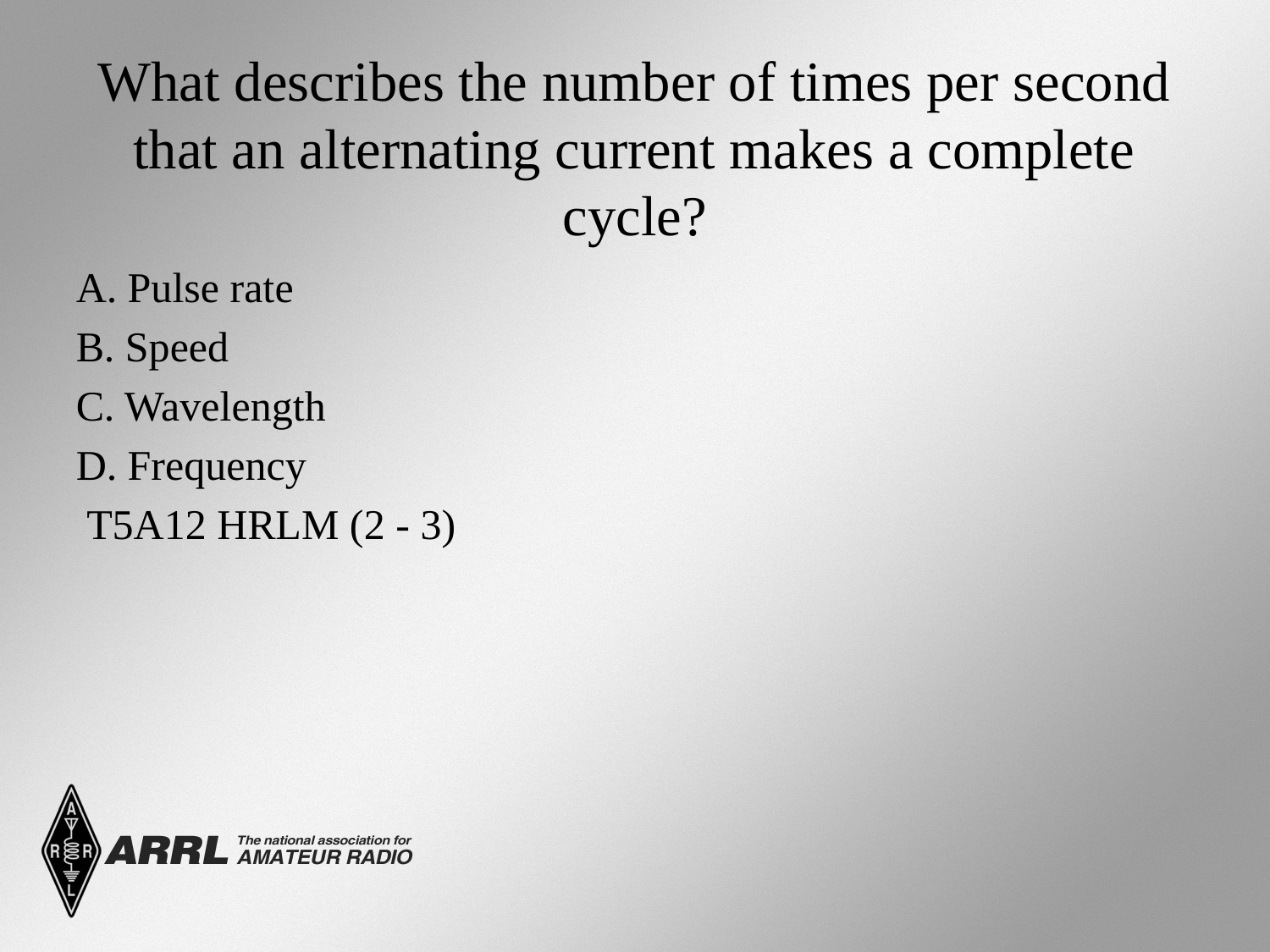

# What describes the number of times per second that an alternating current makes a complete cycle?
A. Pulse rate
B. Speed
C. Wavelength
D. Frequency
 T5A12 HRLM (2 - 3)